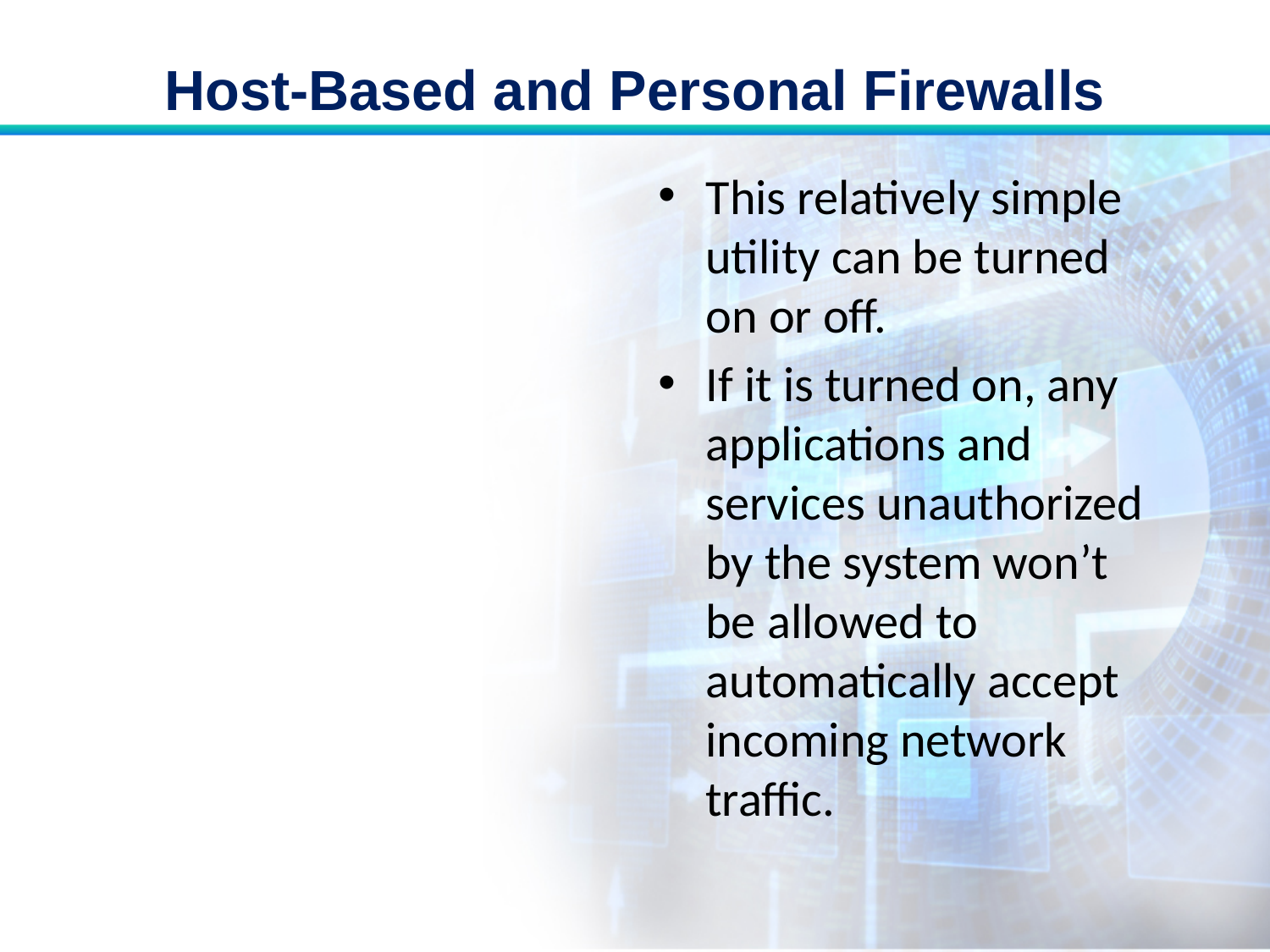

# Host-Based and Personal Firewalls
This relatively simple utility can be turned on or off.
If it is turned on, any applications and services unauthorized by the system won’t be allowed to automatically accept incoming network traffic.